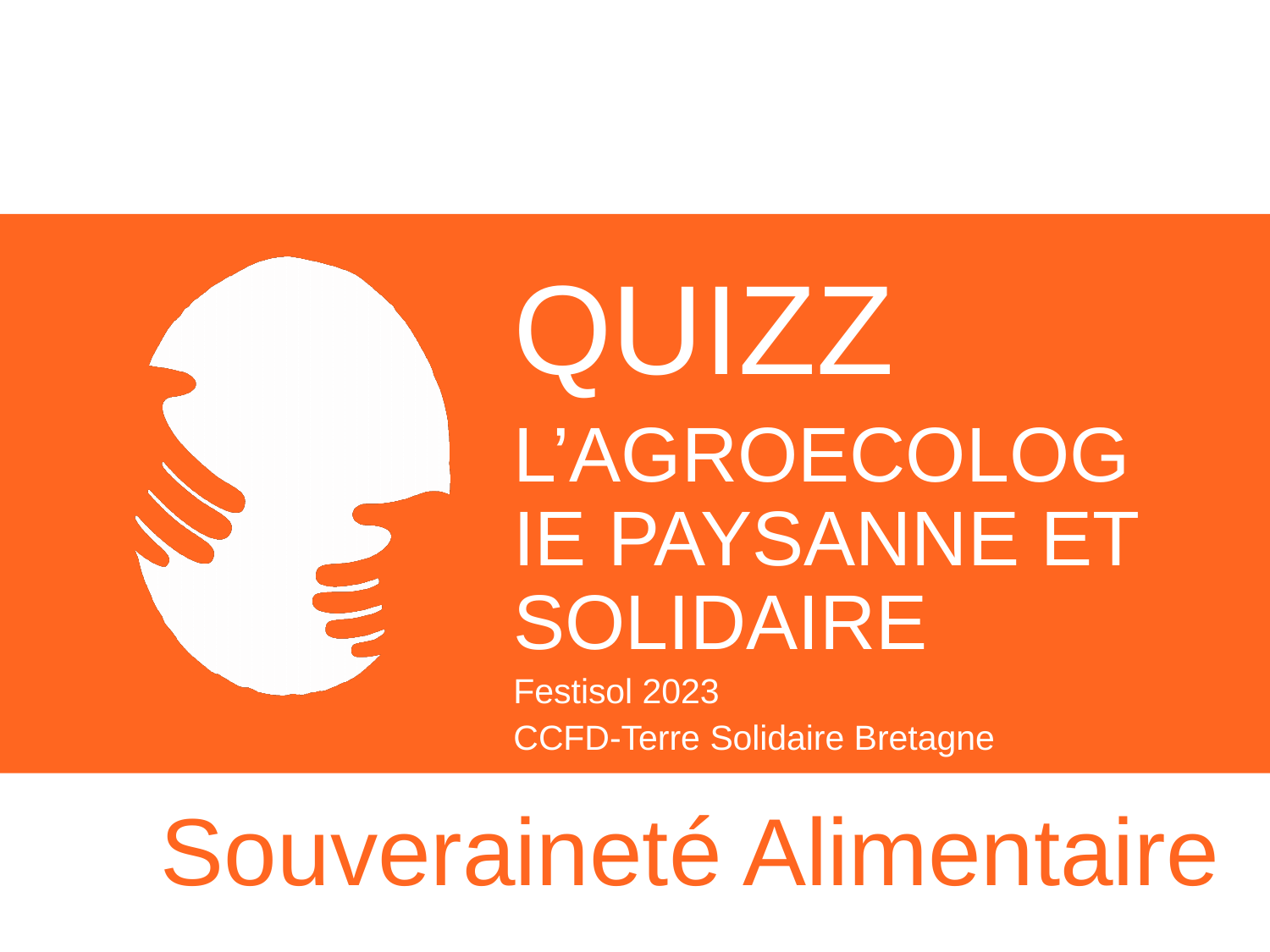

QUIZZ
L’AGROECOLOGIE PAYSANNE ET SOLIDAIRE
Festisol 2023
CCFD-Terre Solidaire Bretagne
Souveraineté Alimentaire